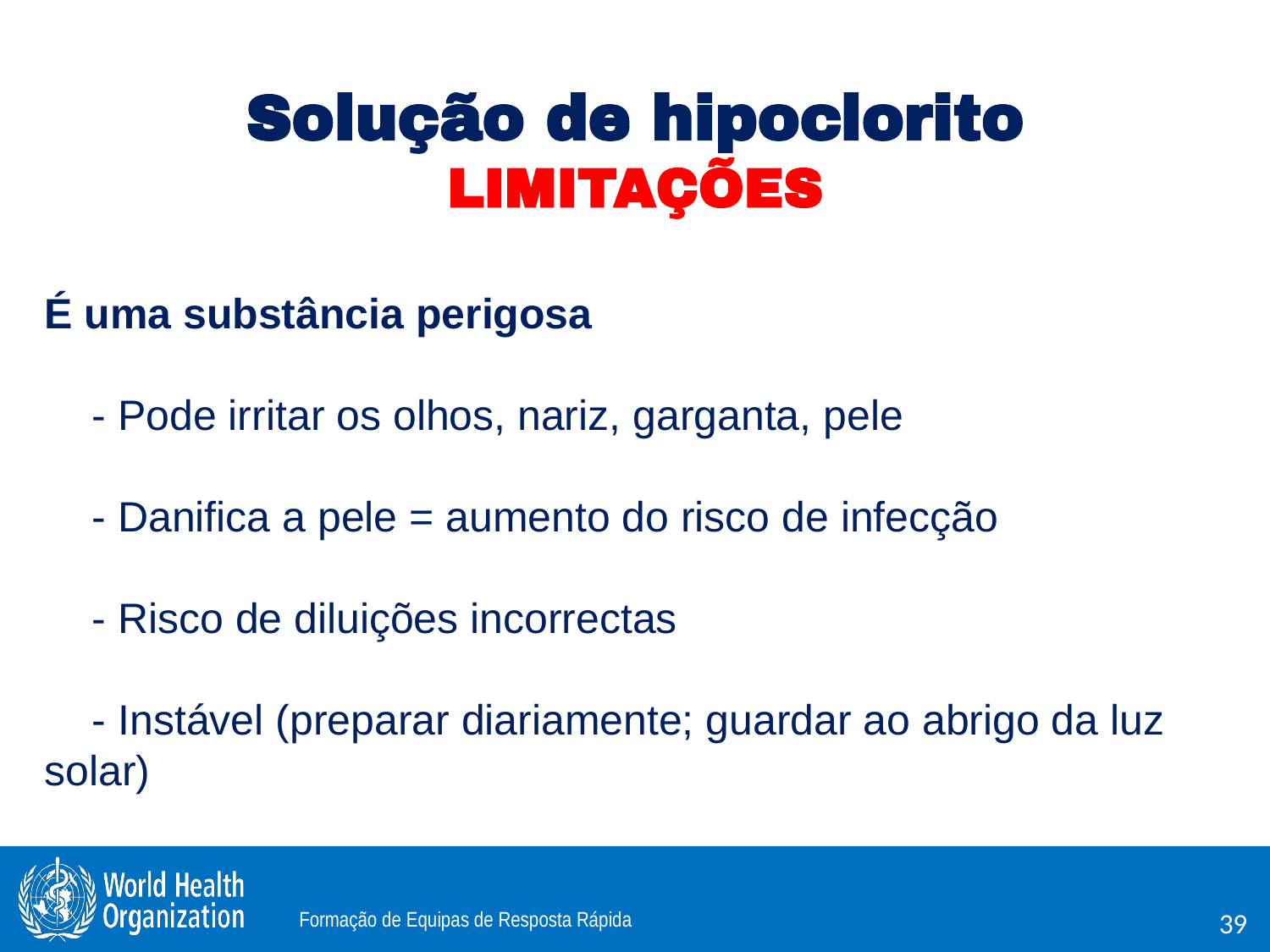

# Solução de hipoclorito LIMITAÇÕES
É uma substância perigosa

    - Pode irritar os olhos, nariz, garganta, pele

    - Danifica a pele = aumento do risco de infecção

    - Risco de diluições incorrectas

    - Instável (preparar diariamente; guardar ao abrigo da luz solar)